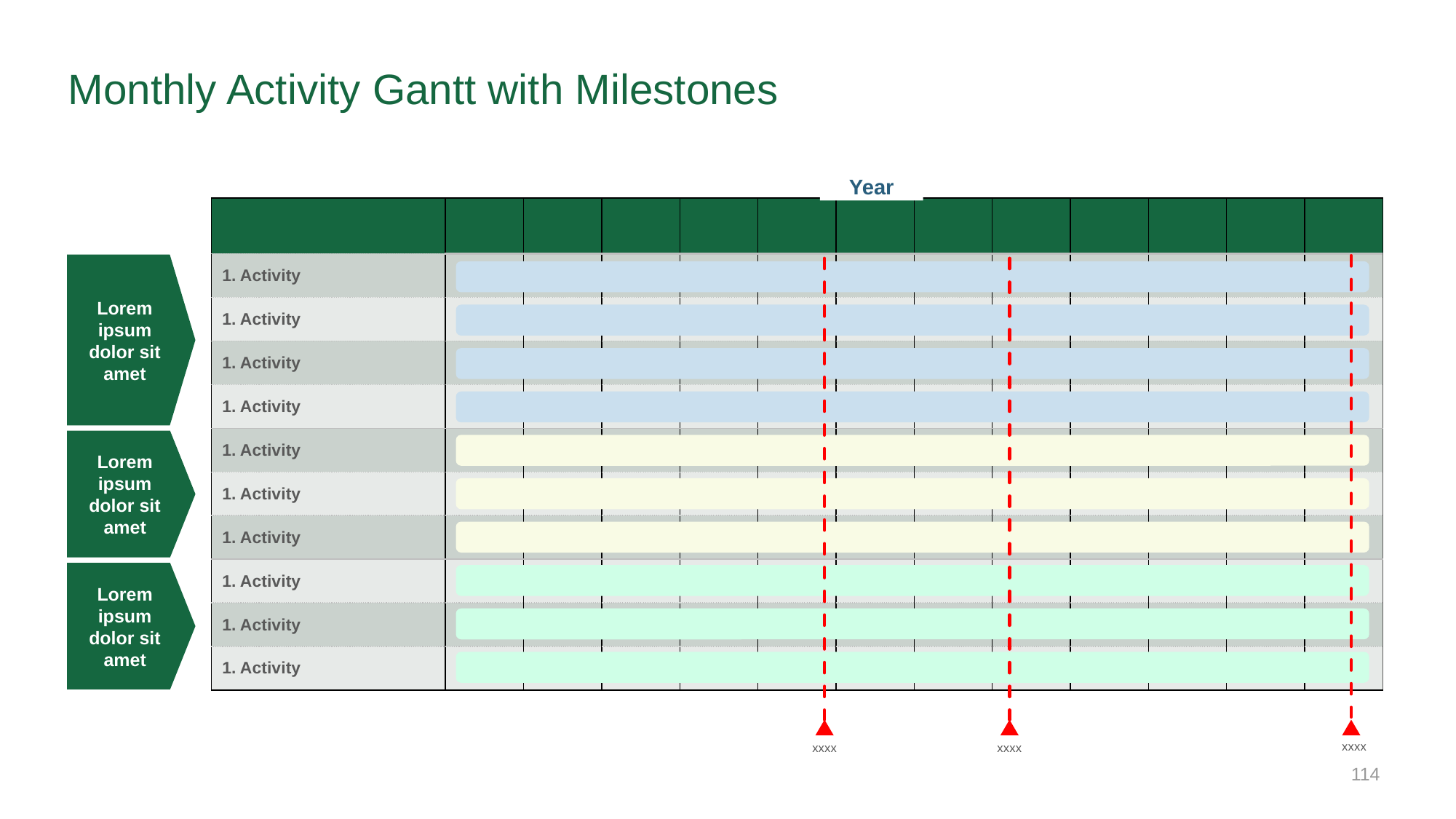

# Monthly Activity Gantt with Milestones
Year
| Activities | Jan | Feb | Mar | Apr | May | Jun | Jul | Aug | Sep | Oct | Nov | Dec |
| --- | --- | --- | --- | --- | --- | --- | --- | --- | --- | --- | --- | --- |
| 1. Activity |  |  |  |  |  |  |  |  |  |  |  |  |
| 1. Activity |  |  |  |  |  |  |  |  |  |  |  |  |
| 1. Activity |  |  |  |  |  |  |  |  |  |  |  |  |
| 1. Activity |  |  |  |  |  |  |  |  |  |  |  |  |
| 1. Activity |  |  |  |  |  |  |  |  |  |  |  |  |
| 1. Activity |  |  |  |  |  |  |  |  |  |  |  |  |
| 1. Activity |  |  |  |  |  |  |  |  |  |  |  |  |
| 1. Activity |  |  |  |  |  |  |  |  |  |  |  |  |
| 1. Activity |  |  |  |  |  |  |  |  |  |  |  |  |
| 1. Activity |  |  |  |  |  |  |  |  |  |  |  |  |
Lorem ipsum dolor sit amet

Lorem ipsum dolor sit amet

Lorem ipsum dolor sit amet

xxxx
xxxx
xxxx
114